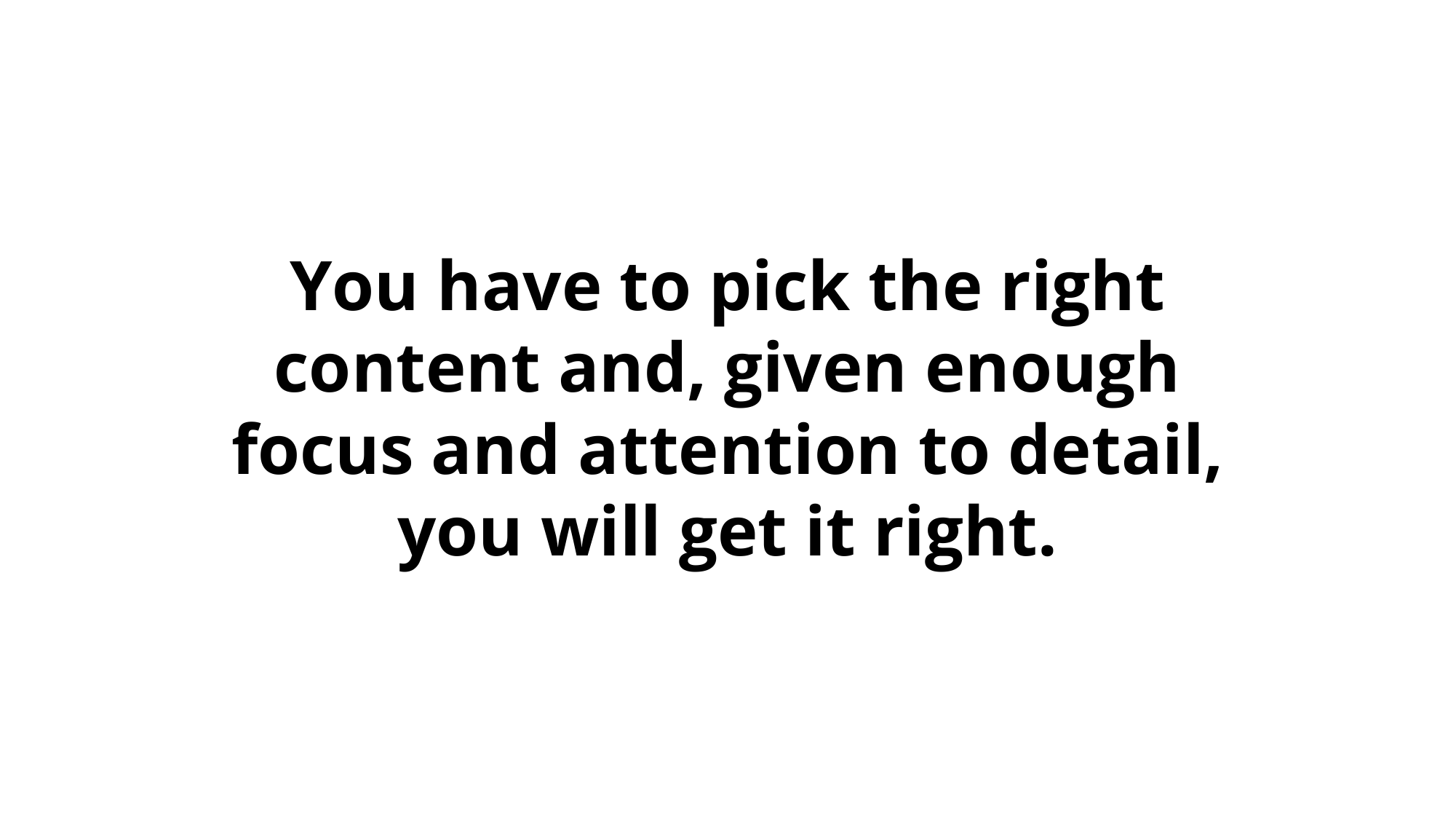

You have to pick the right content and, given enough focus and attention to detail, you will get it right.